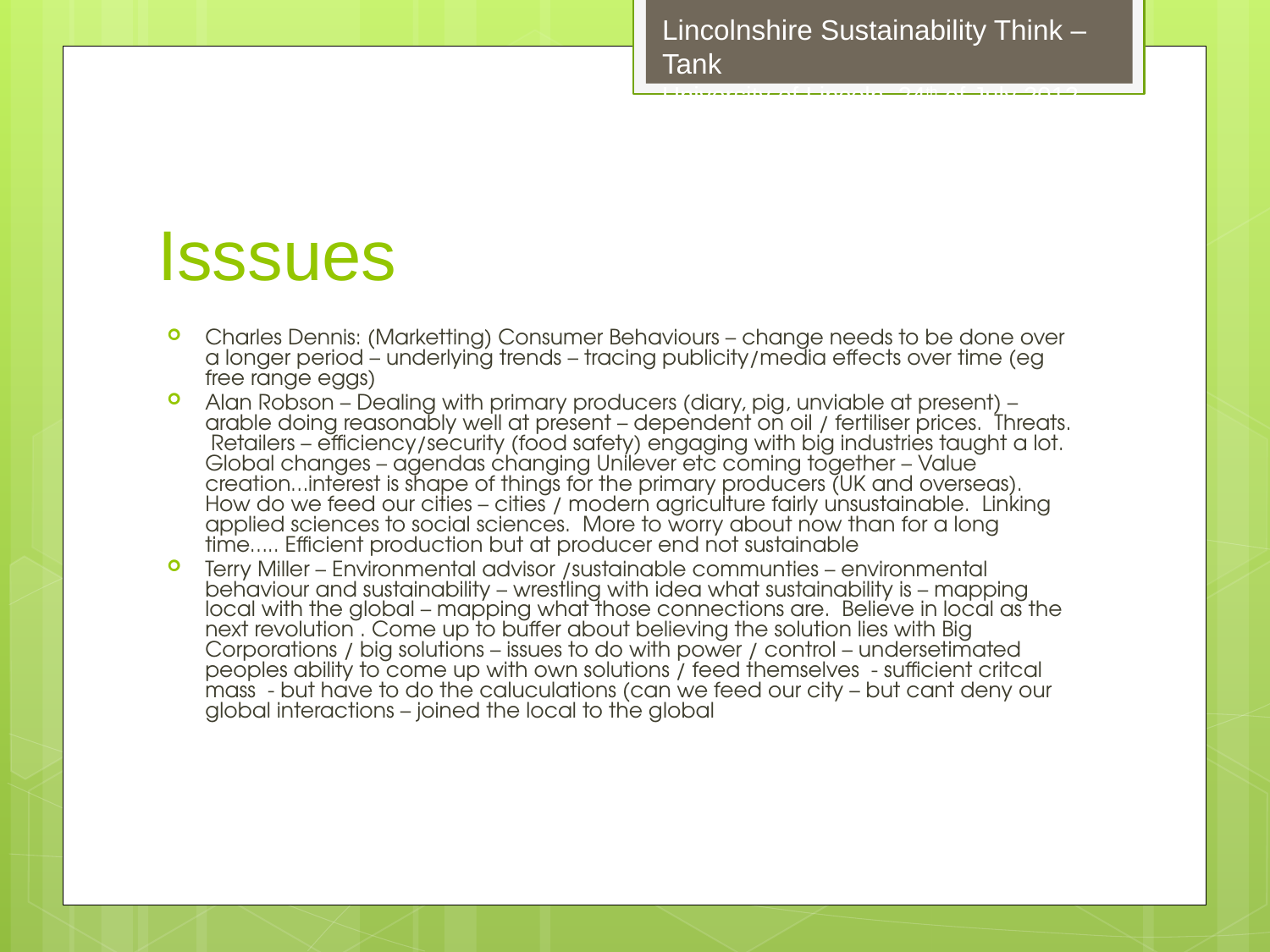

Isssues
Charles Dennis: (Marketting) Consumer Behaviours – change needs to be done over a longer period – underlying trends – tracing publicity/media effects over time (eg free range eggs)
Alan Robson – Dealing with primary producers (diary, pig, unviable at present) – arable doing reasonably well at present – dependent on oil / fertiliser prices.  Threats.  Retailers – efficiency/security (food safety) engaging with big industries taught a lot.  Global changes – agendas changing Unilever etc coming together – Value creation…interest is shape of things for the primary producers (UK and overseas).  How do we feed our cities – cities / modern agriculture fairly unsustainable.  Linking applied sciences to social sciences.  More to worry about now than for a long time….. Efficient production but at producer end not sustainable
Terry Miller – Environmental advisor /sustainable communties – environmental behaviour and sustainability – wrestling with idea what sustainability is – mapping local with the global – mapping what those connections are.  Believe in local as the next revolution . Come up to buffer about believing the solution lies with Big Corporations / big solutions – issues to do with power / control – undersetimated peoples ability to come up with own solutions / feed themselves  - sufficient critcal mass  - but have to do the caluculations (can we feed our city – but cant deny our global interactions – joined the local to the global